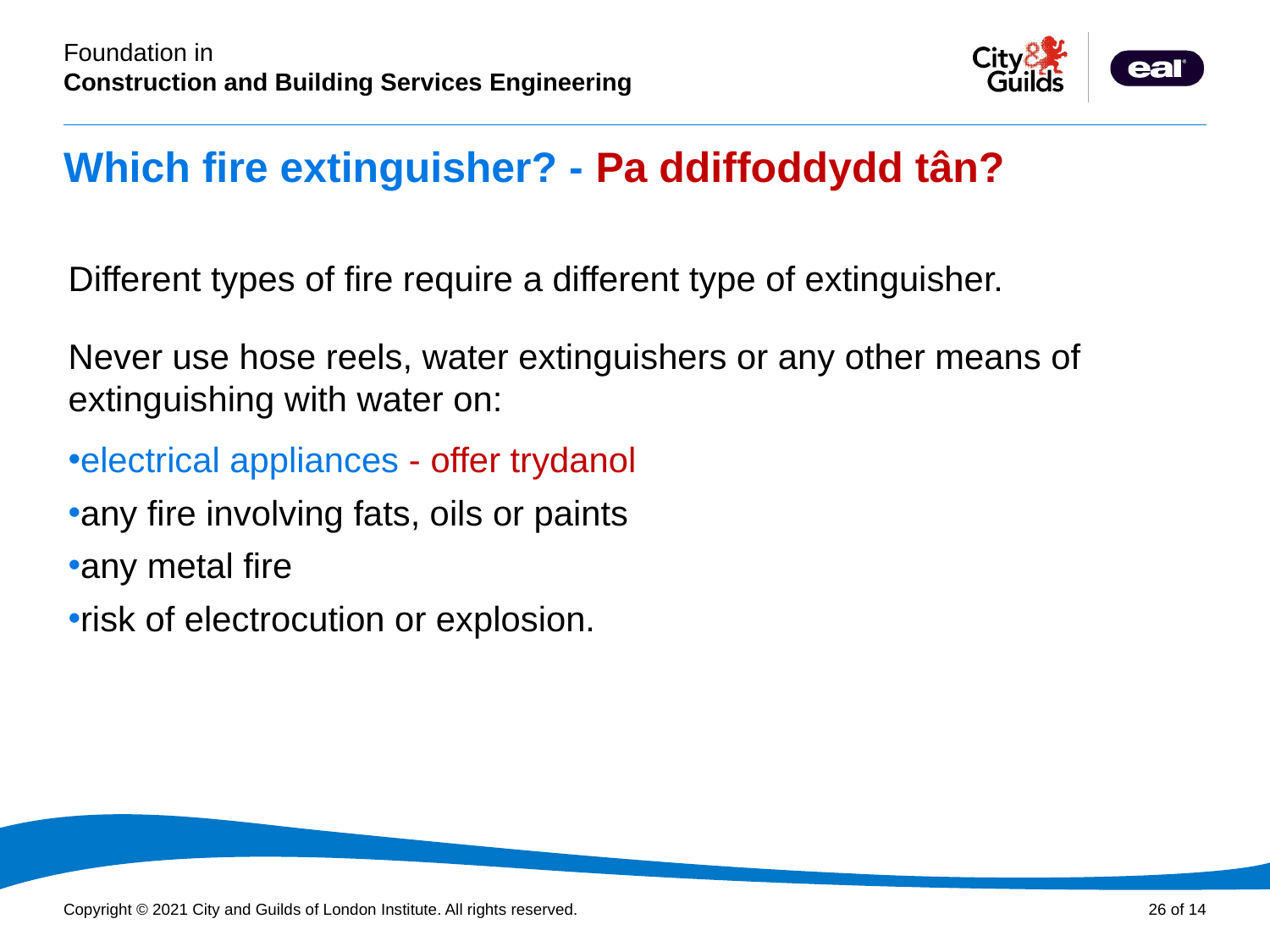

# Which fire extinguisher? - Pa ddiffoddydd tân?
Different types of fire require a different type of extinguisher.
Never use hose reels, water extinguishers or any other means of extinguishing with water on:
electrical appliances - offer trydanol
any fire involving fats, oils or paints
any metal fire
risk of electrocution or explosion.